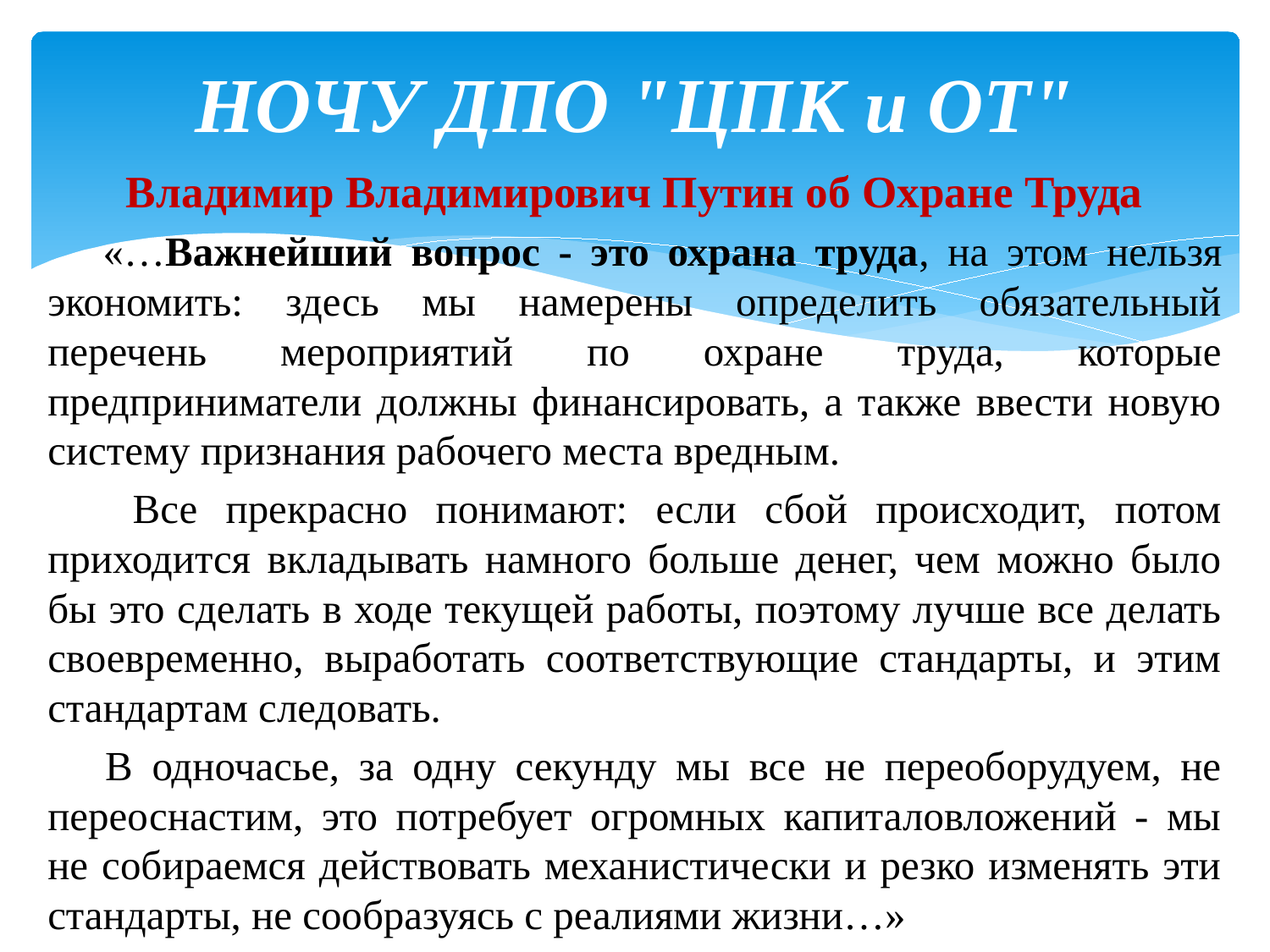

# НОЧУ ДПО "ЦПК и ОТ"
Владимир Владимирович Путин об Охране Труда
   «…Важнейший вопрос - это охрана труда, на этом нельзя экономить: здесь мы намерены определить обязательный перечень мероприятий по охране труда, которые предприниматели должны финансировать, а также ввести новую систему признания рабочего места вредным.
   Все прекрасно понимают: если сбой происходит, потом приходится вкладывать намного больше денег, чем можно было бы это сделать в ходе текущей работы, поэтому лучше все делать своевременно, выработать соответствующие стандарты, и этим стандартам следовать.
   В одночасье, за одну секунду мы все не переоборудуем, не переоснастим, это потребует огромных капиталовложений - мы не собираемся действовать механистически и резко изменять эти стандарты, не сообразуясь с реалиями жизни…»